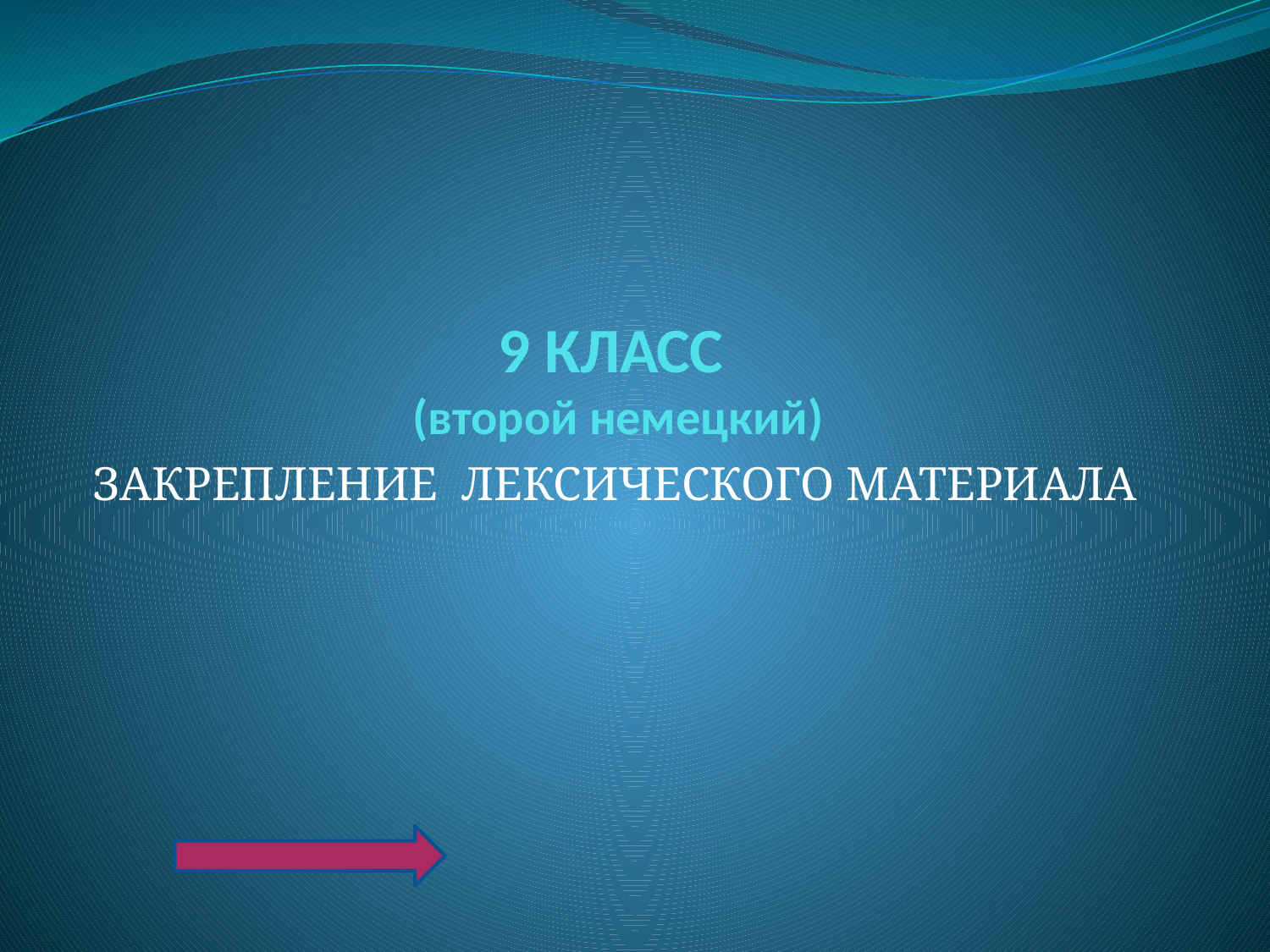

# 9 КЛАСС (второй немецкий)
ЗАКРЕПЛЕНИЕ  ЛЕКСИЧЕСКОГО МАТЕРИАЛА